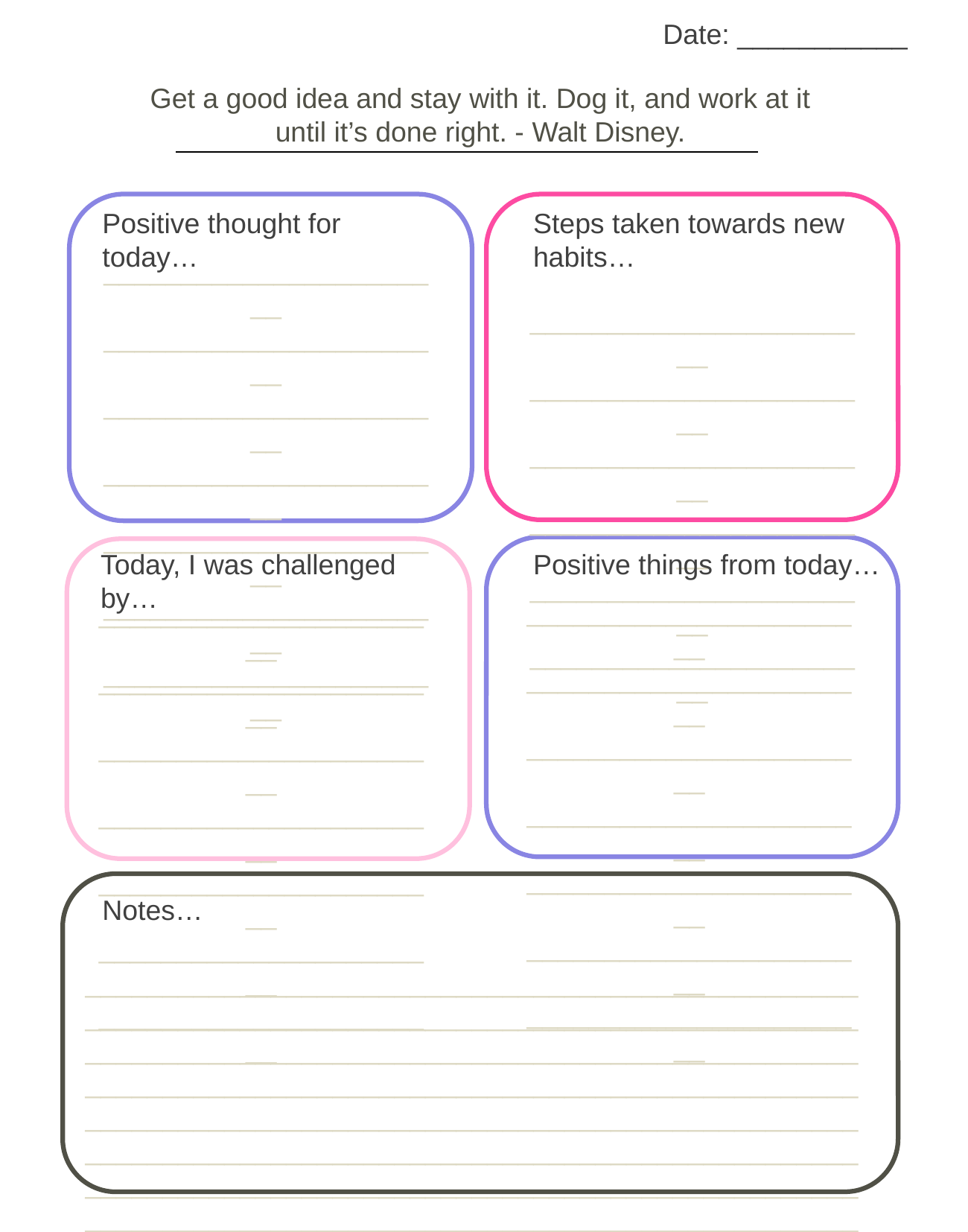

Date: ___________
Get a good idea and stay with it. Dog it, and work at it until it’s done right. - Walt Disney.
AFFIRMATION

Positive thought for today…
Steps taken towards new habits…
_______________________
_______________________
_______________________
_______________________
_______________________
_______________________
_______________________

_______________________
_______________________
_______________________
_______________________
_______________________
_______________________

Today, I was challenged by…
Positive things from today…
_______________________
_______________________
_______________________
_______________________
_______________________
_______________________
_______________________

_______________________
_______________________
_______________________
_______________________
_______________________
_______________________
_______________________

Notes…
________________________________________________________________________________________________________________________________________________________________________________________________________________________________________________________________________________________________________________________________________________________________________________________________________________________